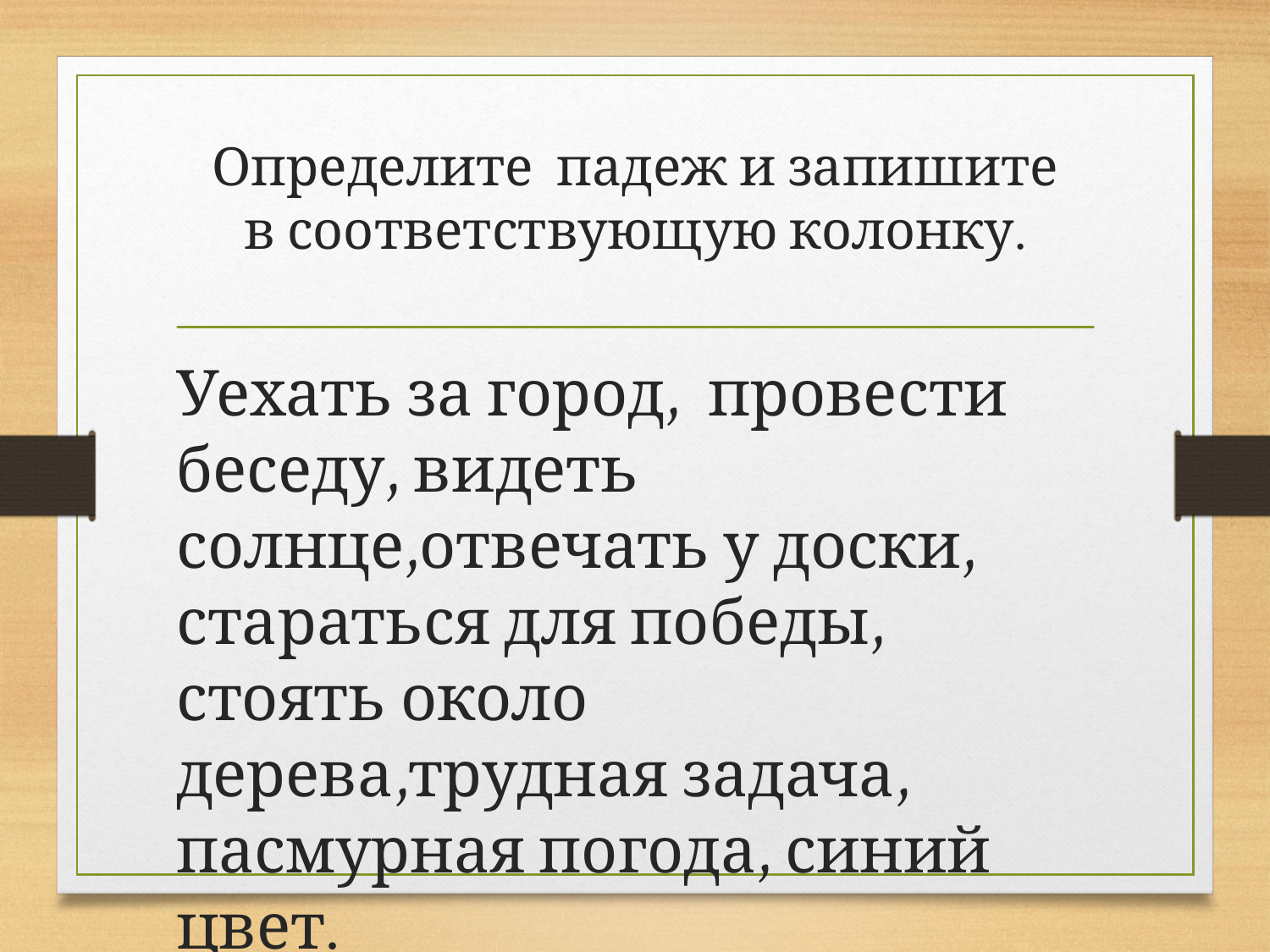

# Определите  падеж и запишите в соответствующую колонку.

Уехать за город,  провести беседу, видеть солнце,отвечать у доски, стараться для победы, стоять около дерева,трудная задача, пасмурная погода, синий цвет.